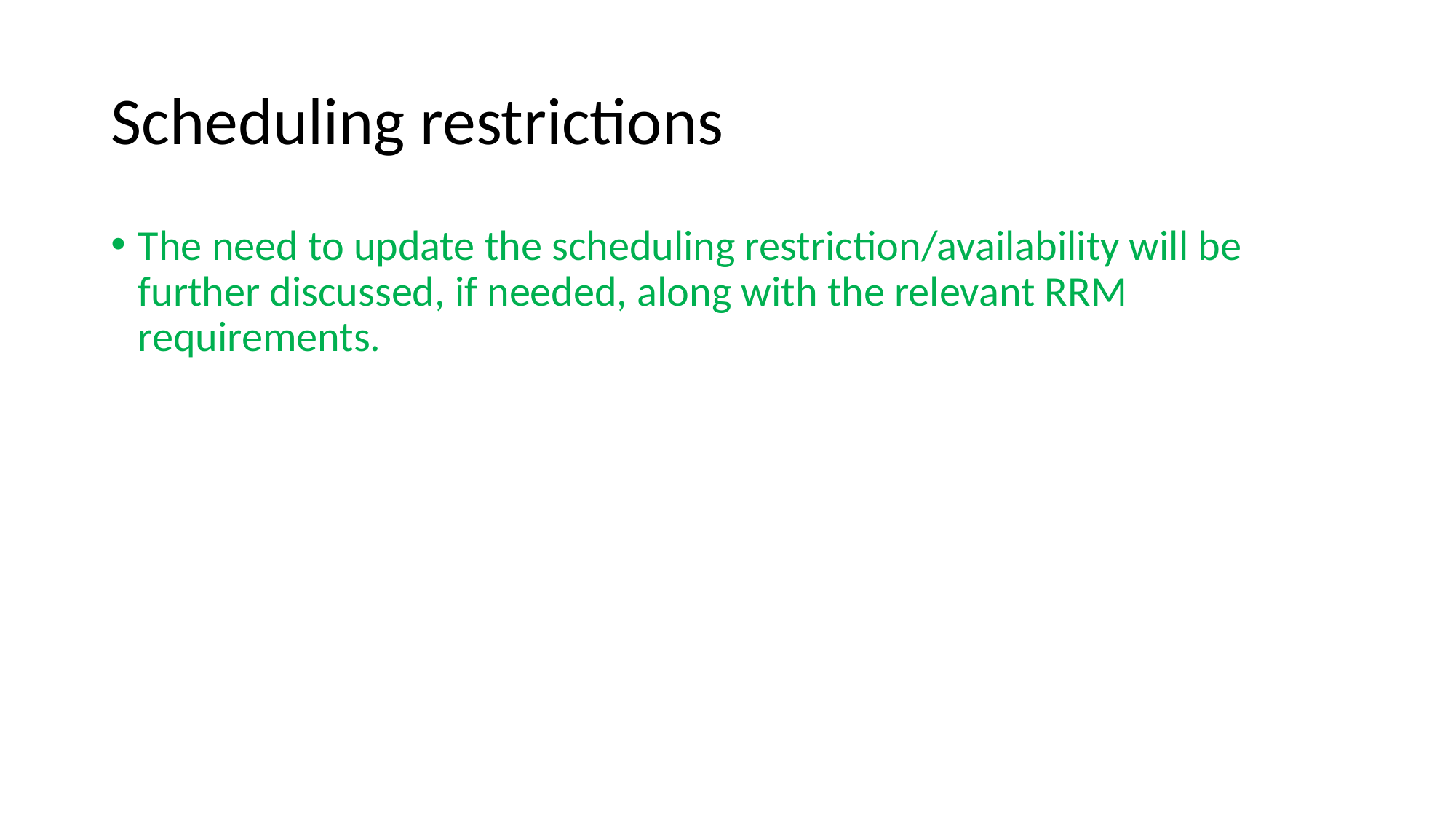

# Scheduling restrictions
The need to update the scheduling restriction/availability will be further discussed, if needed, along with the relevant RRM requirements.